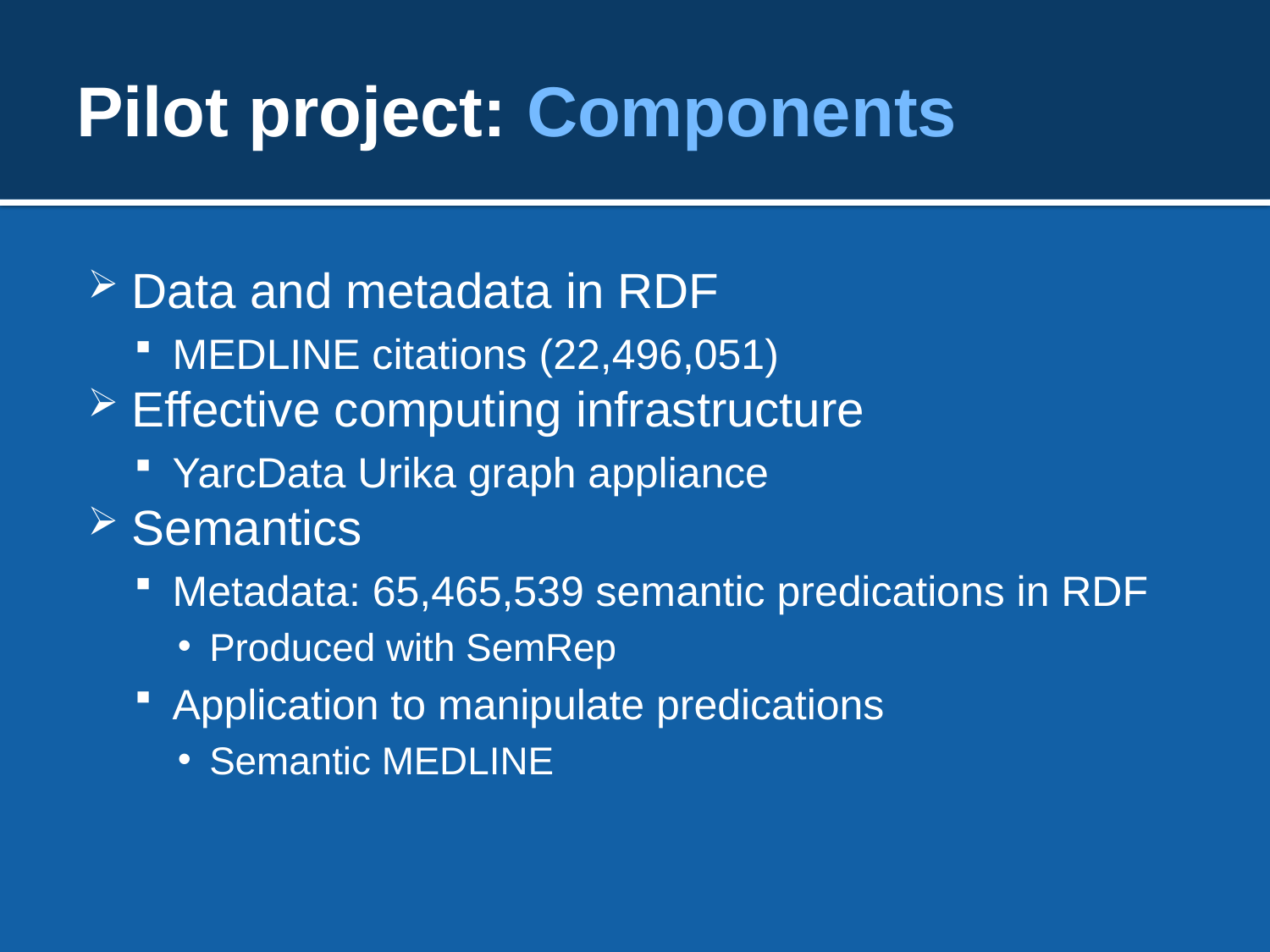

# Pilot project: Components
Data and metadata in RDF
MEDLINE citations (22,496,051)
Effective computing infrastructure
YarcData Urika graph appliance
Semantics
Metadata: 65,465,539 semantic predications in RDF
Produced with SemRep
Application to manipulate predications
Semantic MEDLINE